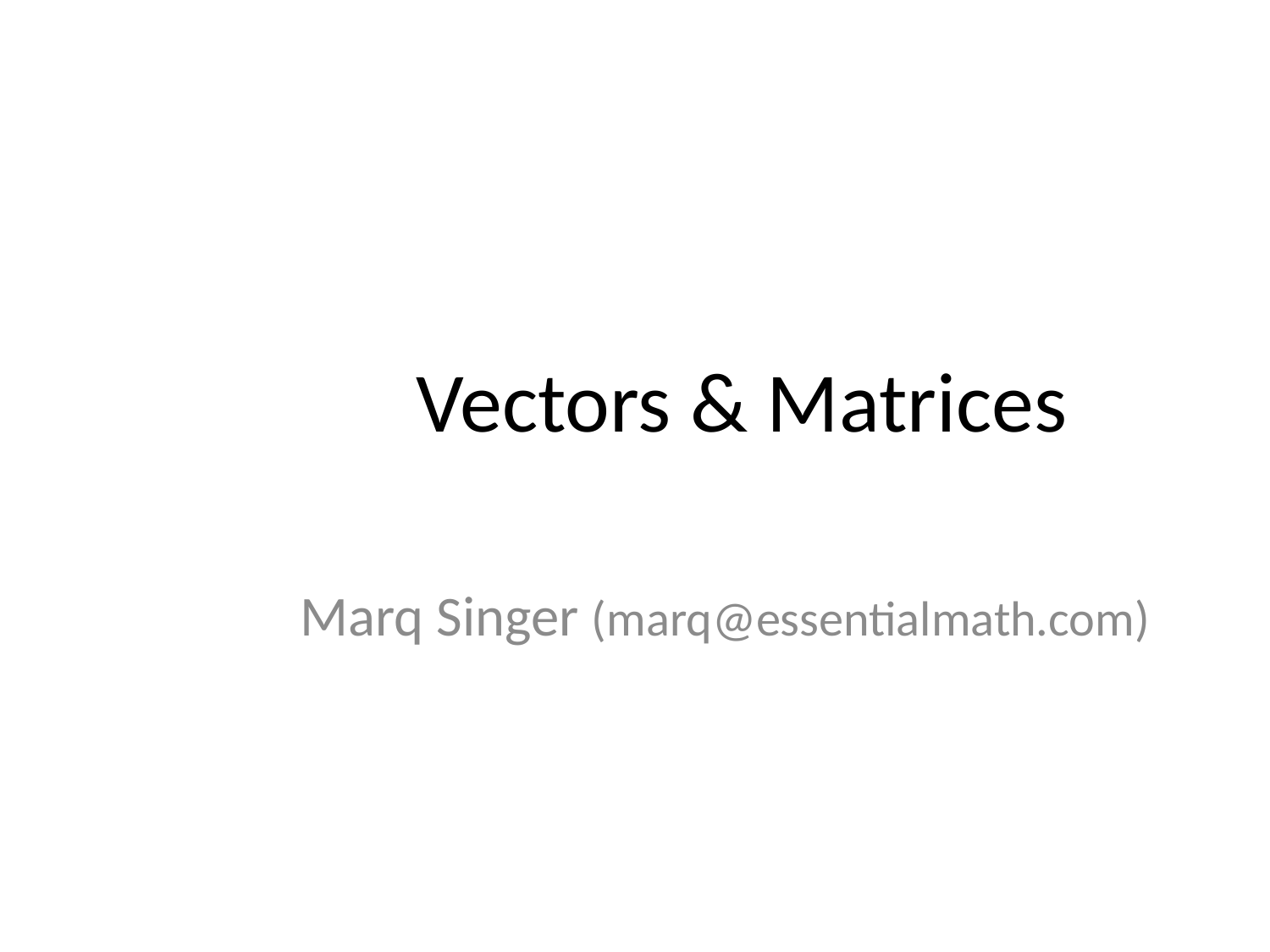

# Vectors & Matrices
Marq Singer (marq@essentialmath.com)